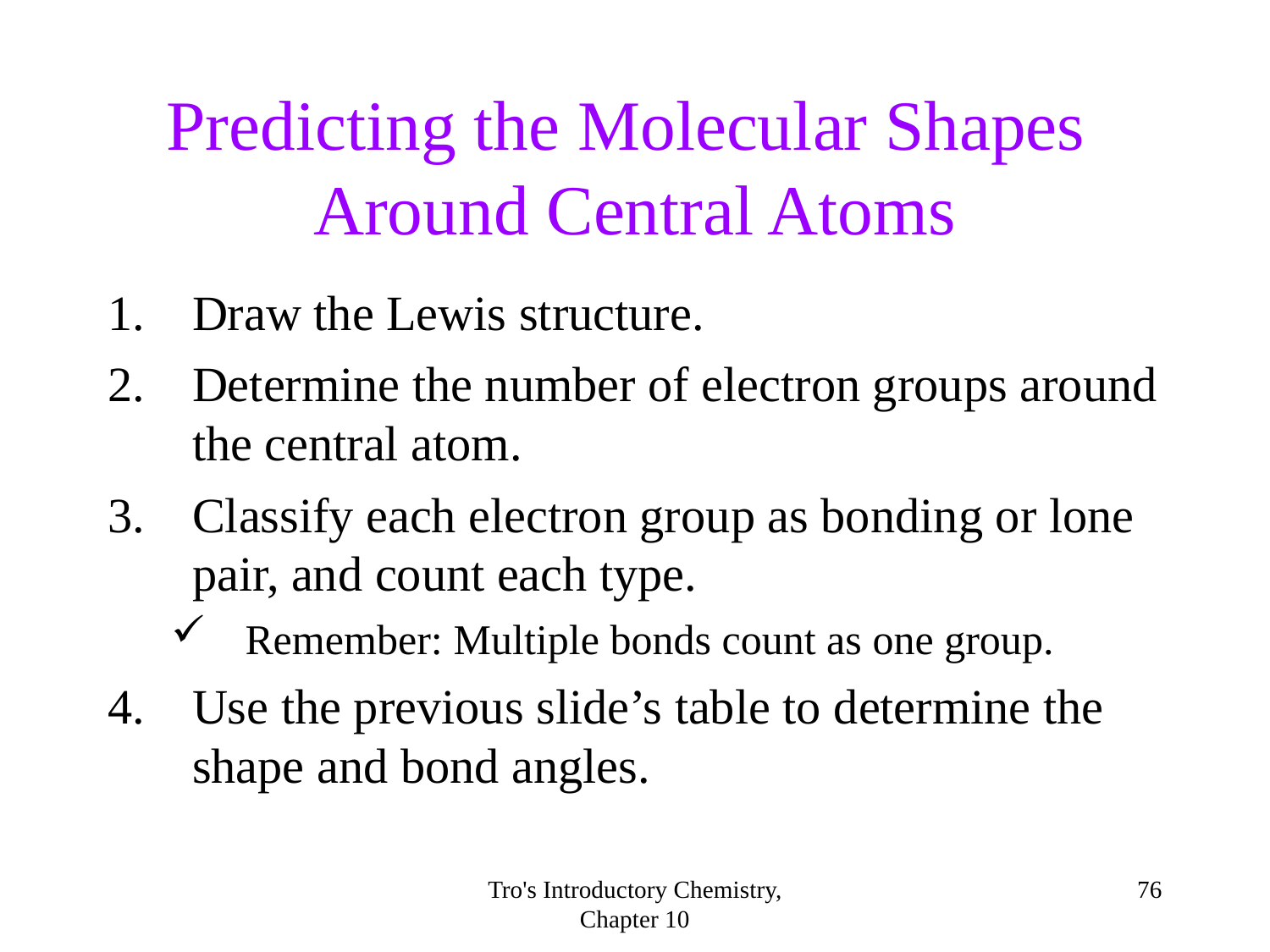

Predicting the Molecular Shapes
Around Central Atoms
1.	Draw the Lewis structure.
2.	Determine the number of electron groups around the central atom.
3.	Classify each electron group as bonding or lone pair, and count each type.
Remember: Multiple bonds count as one group.
4.	Use the previous slide’s table to determine the shape and bond angles.
Tro's Introductory Chemistry, Chapter 10
76